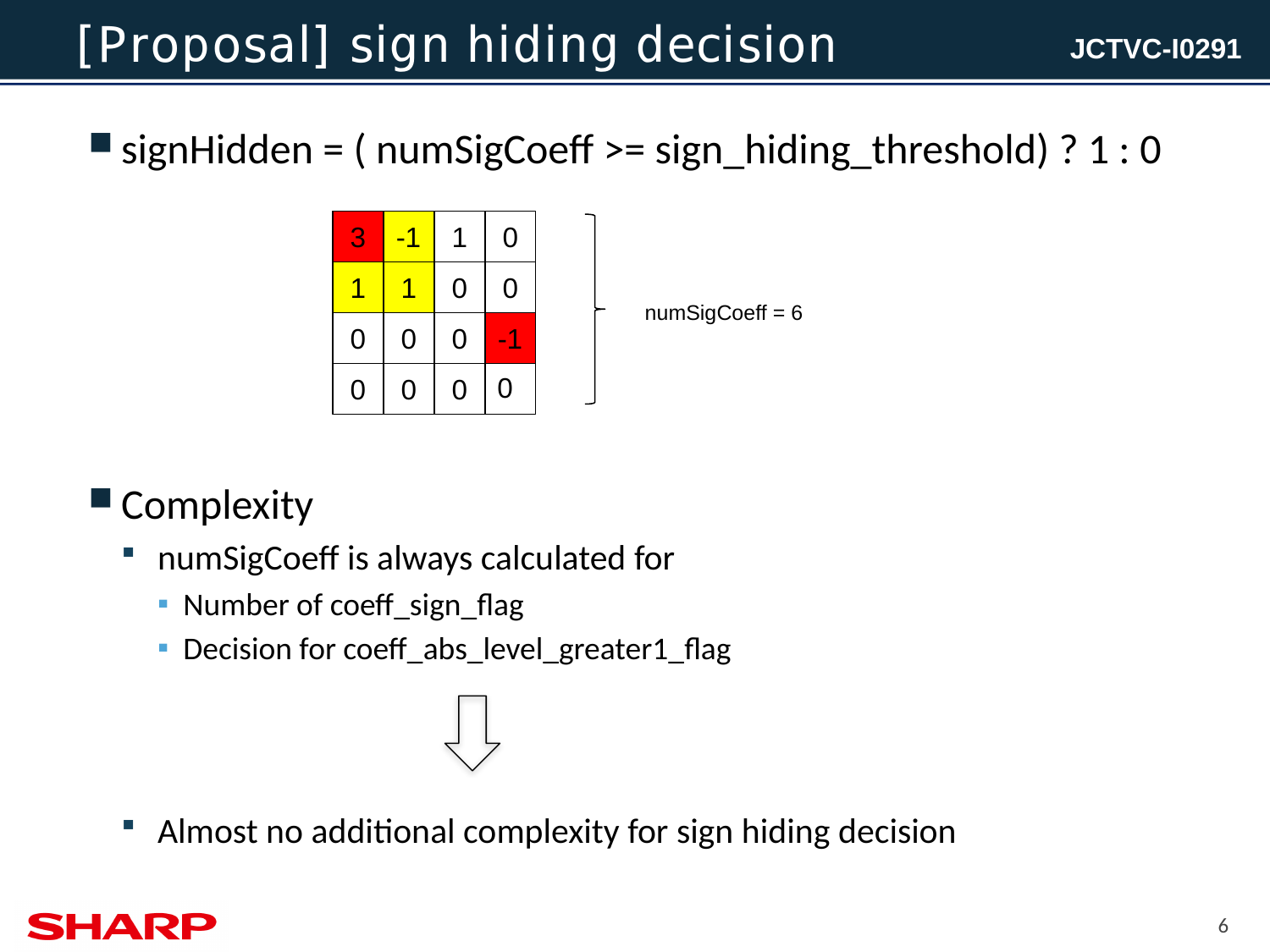

# [Proposal] sign hiding decision
signHidden = ( numSigCoeff >= sign_hiding_threshold) ? 1 : 0

Complexity
numSigCoeff is always calculated for
Number of coeff_sign_flag
Decision for coeff_abs_level_greater1_flag

Almost no additional complexity for sign hiding decision

3
-1
1
0

1
1
0
0
numSigCoeff = 6
0
0
0
-1
0
0
0
0

6